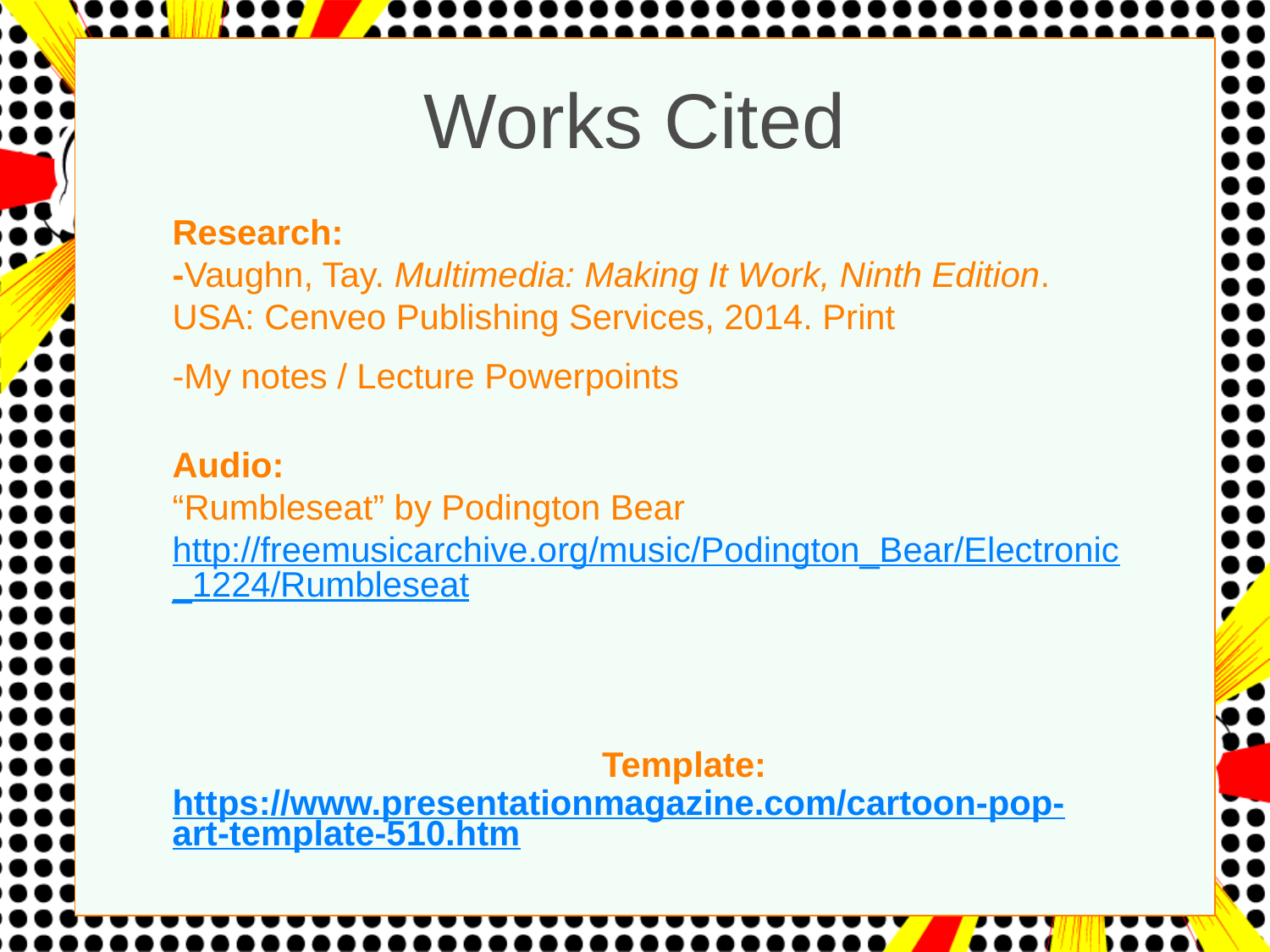

# Works Cited

Research:
-Vaughn, Tay. Multimedia: Making It Work, Ninth Edition. USA: Cenveo Publishing Services, 2014. Print
-My notes / Lecture Powerpoints
Audio:
“Rumbleseat” by Podington Bear
http://freemusicarchive.org/music/Podington_Bear/Electronic_1224/Rumbleseat

Template: https://www.presentationmagazine.com/cartoon-pop-art-template-510.htm